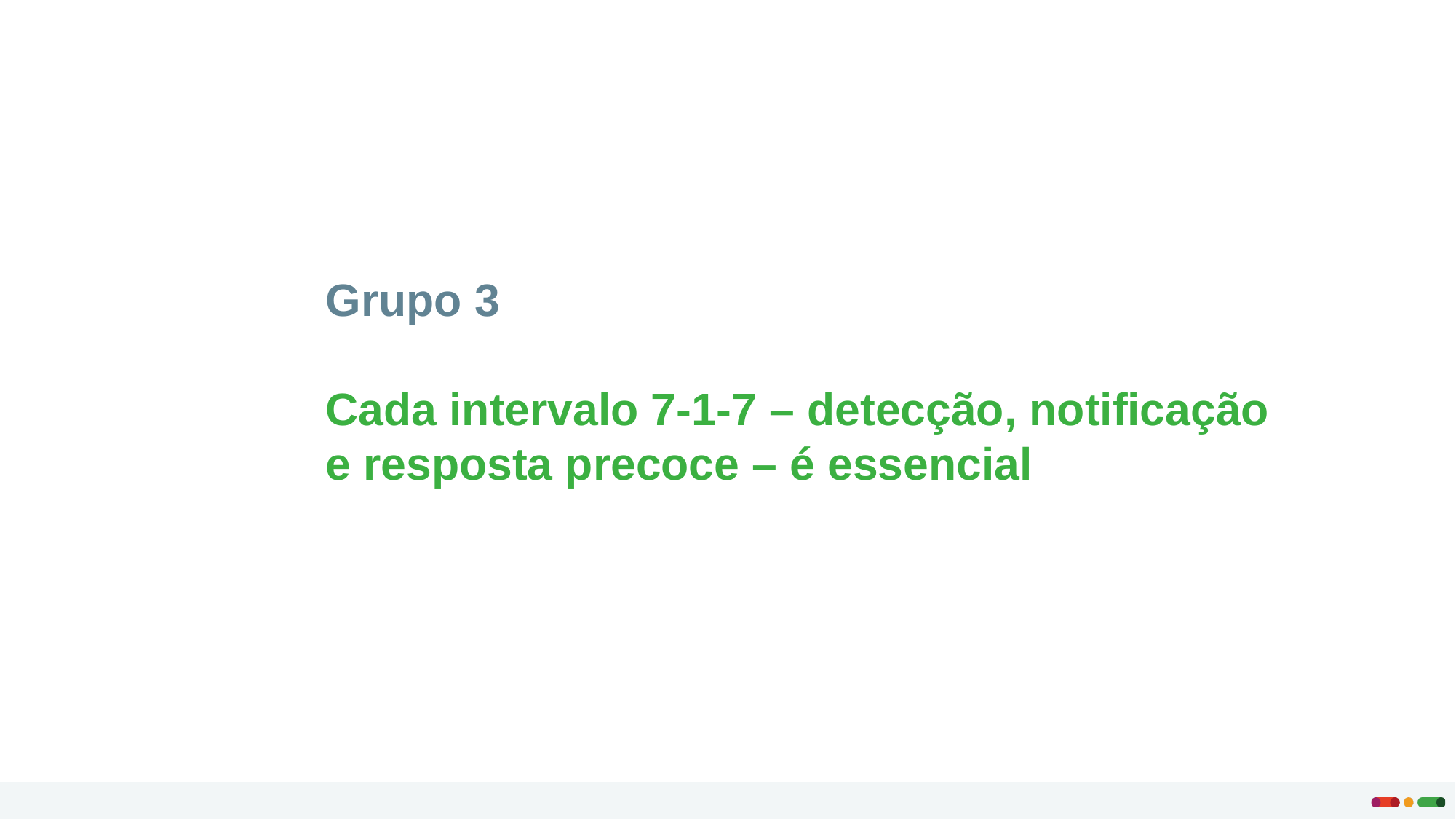

Grupo 3

Cada intervalo 7-1-7 – detecção, notificação e resposta precoce – é essencial